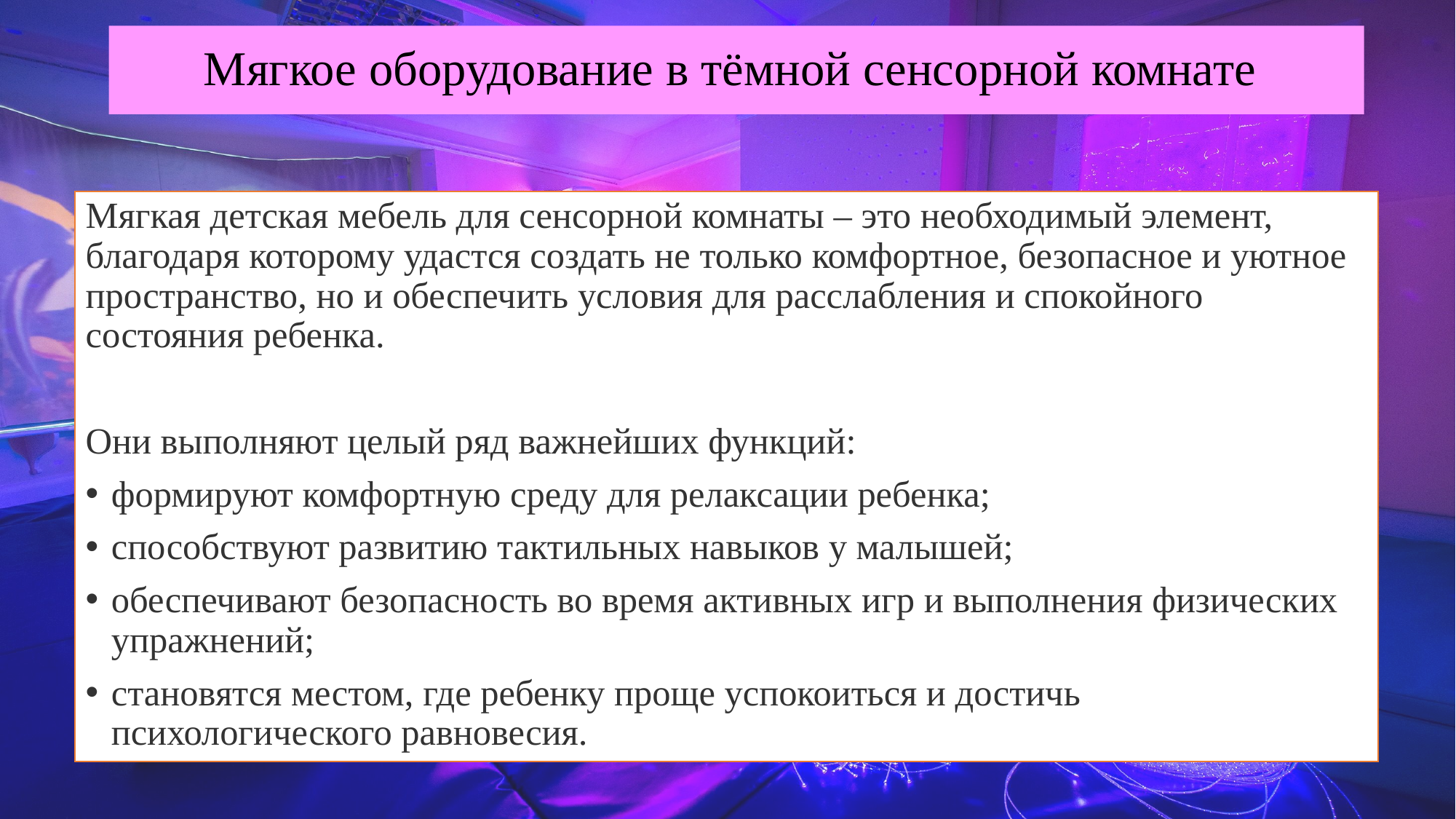

# Мягкое оборудование в тёмной сенсорной комнате
Мягкая детская мебель для сенсорной комнаты – это необходимый элемент, благодаря которому удастся создать не только комфортное, безопасное и уютное пространство, но и обеспечить условия для расслабления и спокойного состояния ребенка.

Они выполняют целый ряд важнейших функций:
формируют комфортную среду для релаксации ребенка;
способствуют развитию тактильных навыков у малышей;
обеспечивают безопасность во время активных игр и выполнения физических упражнений;
становятся местом, где ребенку проще успокоиться и достичь психологического равновесия.